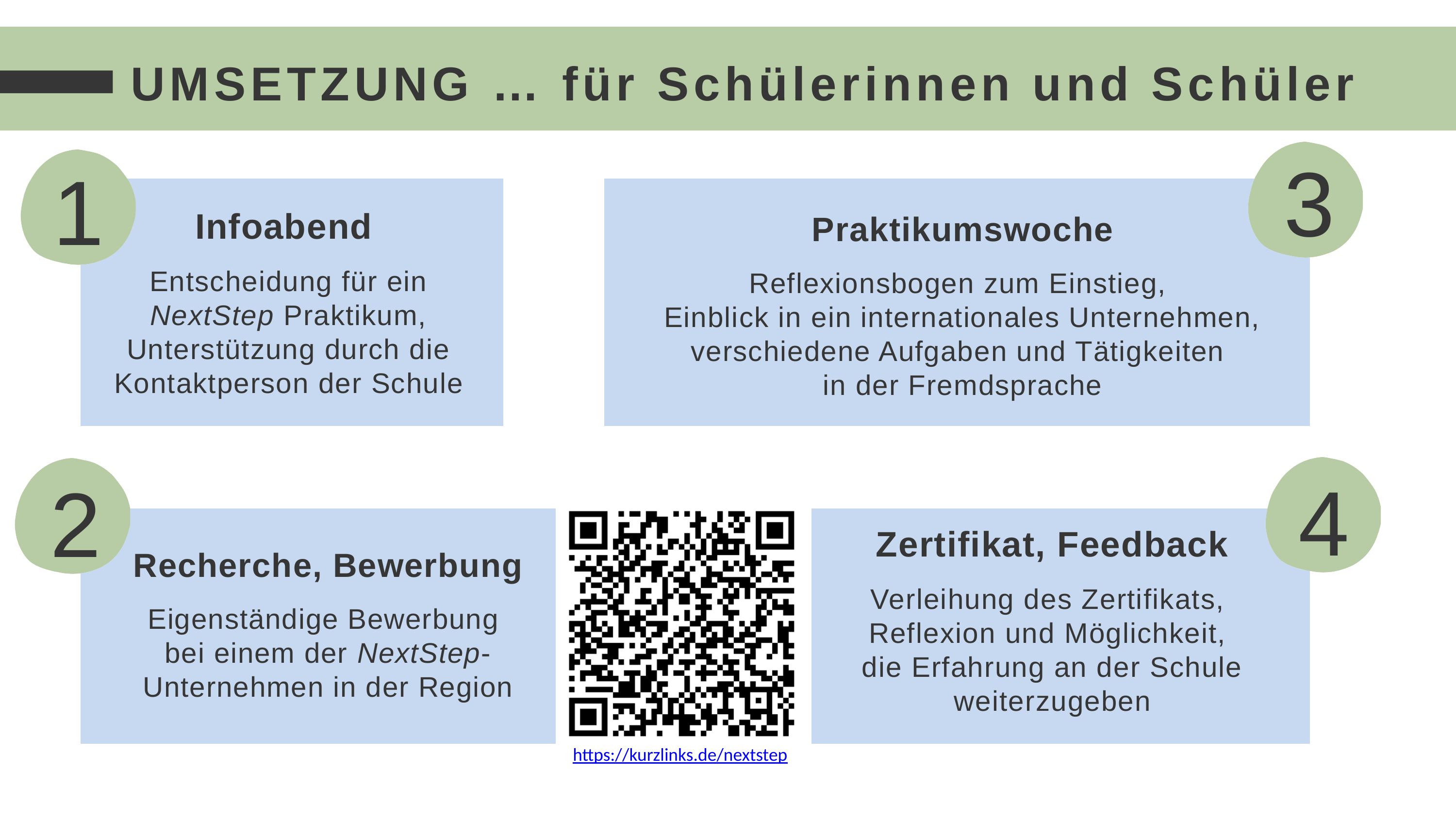

UMSETZUNG … für Schülerinnen und Schüler

3

1

Infoabend

Entscheidung für ein NextStep Praktikum, Unterstützung durch die Kontaktperson der Schule
Praktikumswoche

Reflexionsbogen zum Einstieg,
Einblick in ein internationales Unternehmen, verschiedene Aufgaben und Tätigkeiten
in der Fremdsprache
4
2

Zertifikat, Feedback
Verleihung des Zertifikats,
Reflexion und Möglichkeit,
die Erfahrung an der Schule weiterzugeben
Recherche, Bewerbung

Eigenständige Bewerbung
bei einem der NextStep-
Unternehmen in der Region
https://kurzlinks.de/nextstep